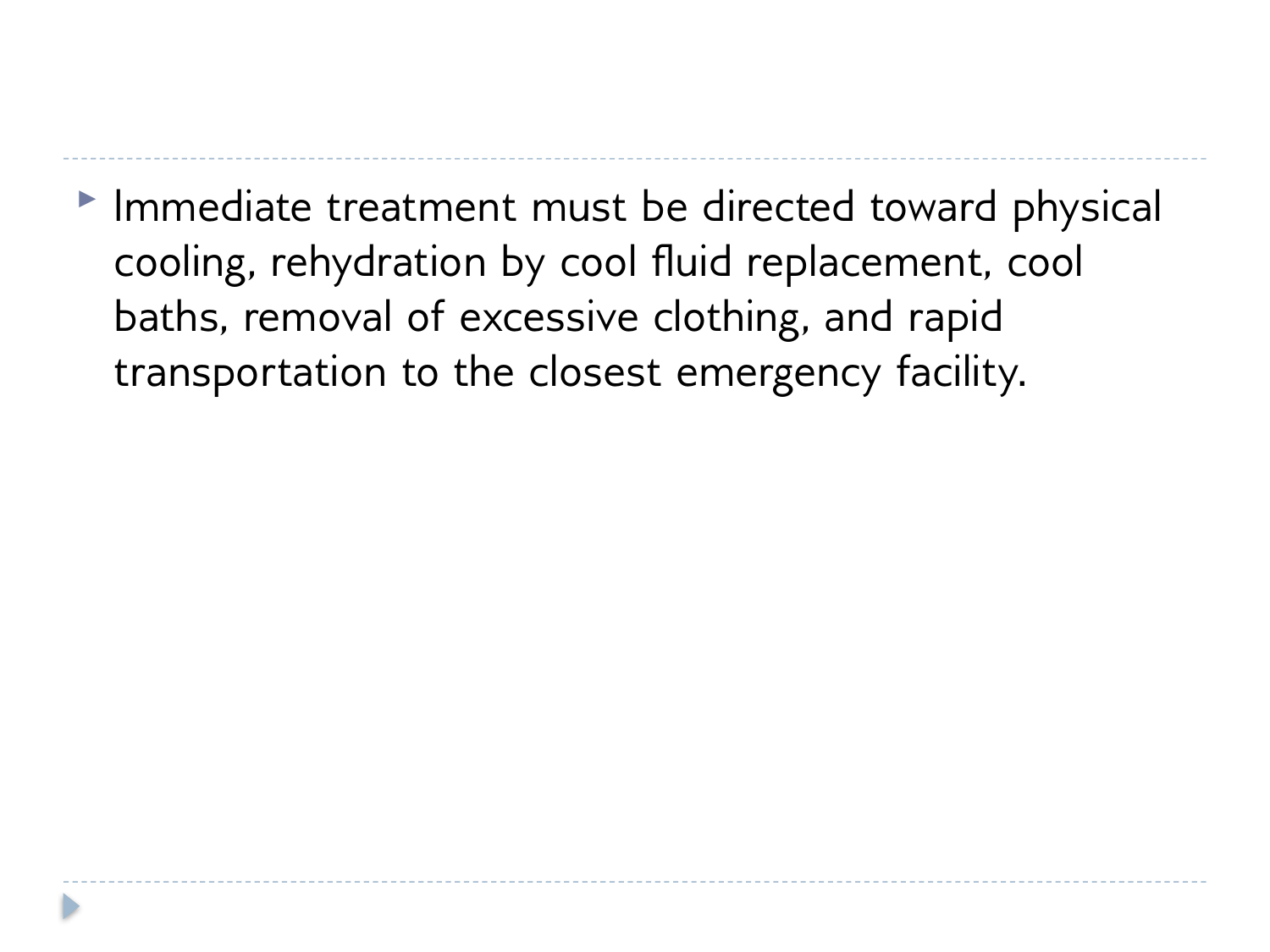

#
Immediate treatment must be directed toward physical cooling, rehydration by cool fluid replacement, cool baths, removal of excessive clothing, and rapid transportation to the closest emergency facility.